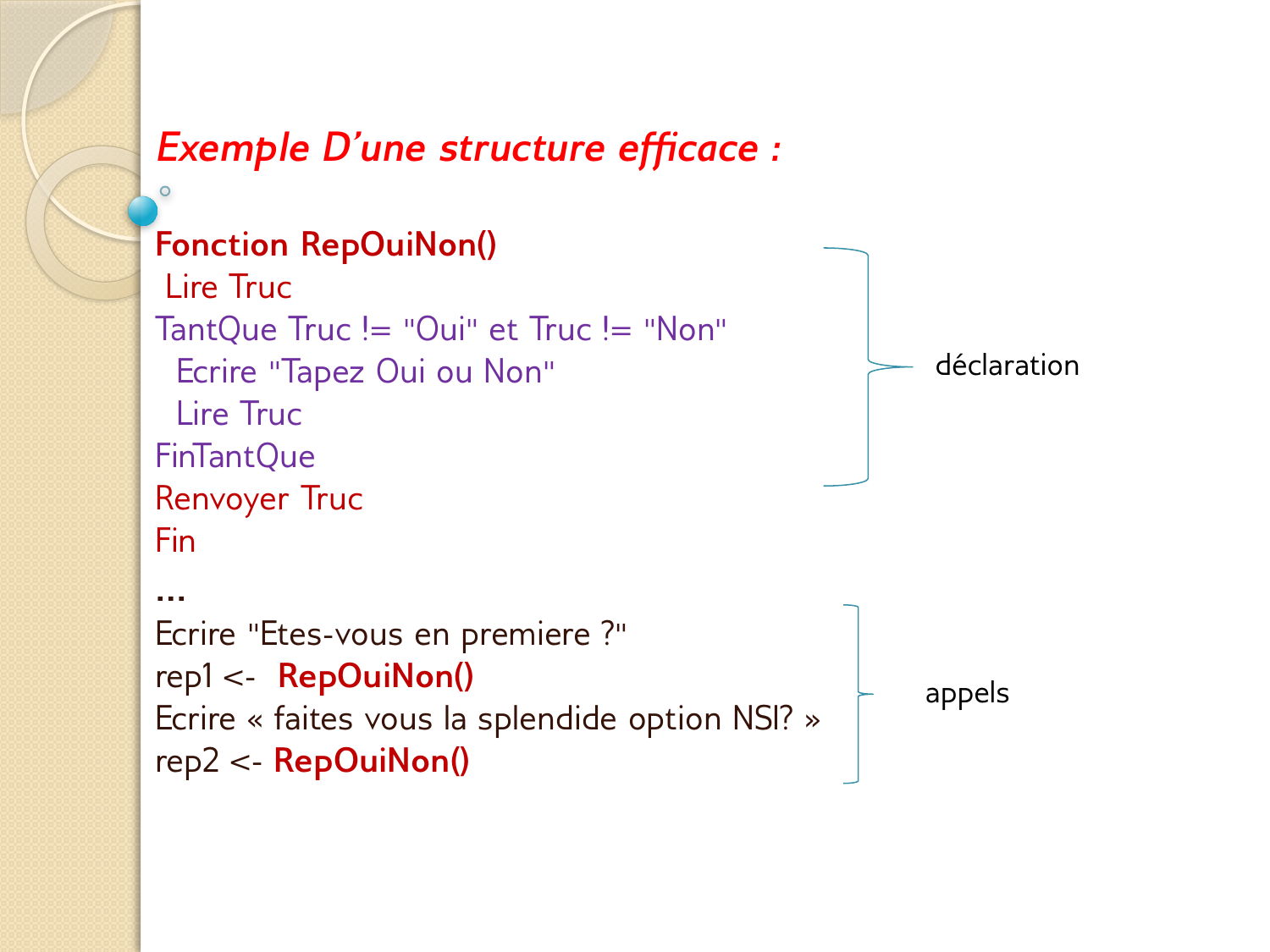

Exemple D’une structure efficace :
Fonction RepOuiNon()
 Lire Truc
TantQue Truc != "Oui" et Truc != "Non"
  Ecrire "Tapez Oui ou Non"
  Lire Truc
FinTantQue
Renvoyer Truc
Fin
…
Ecrire "Etes-vous en premiere ?"
rep1 <-  RepOuiNon()
Ecrire « faites vous la splendide option NSI? »
rep2 <- RepOuiNon()

déclaration

appels